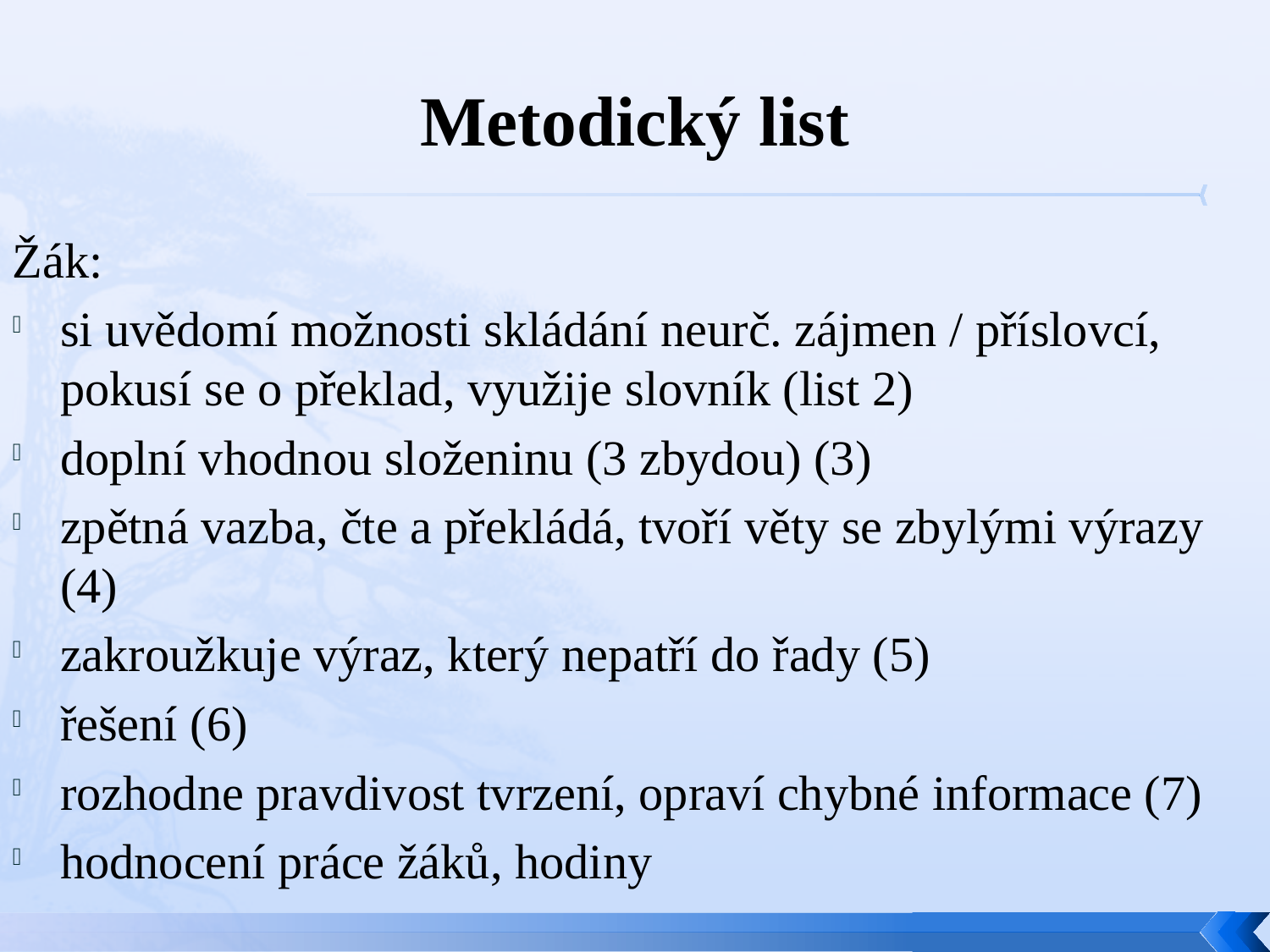

# Metodický list
Žák:
si uvědomí možnosti skládání neurč. zájmen / příslovcí, pokusí se o překlad, využije slovník (list 2)
doplní vhodnou složeninu (3 zbydou) (3)
zpětná vazba, čte a překládá, tvoří věty se zbylými výrazy (4)
zakroužkuje výraz, který nepatří do řady (5)
řešení (6)
rozhodne pravdivost tvrzení, opraví chybné informace (7)
hodnocení práce žáků, hodiny